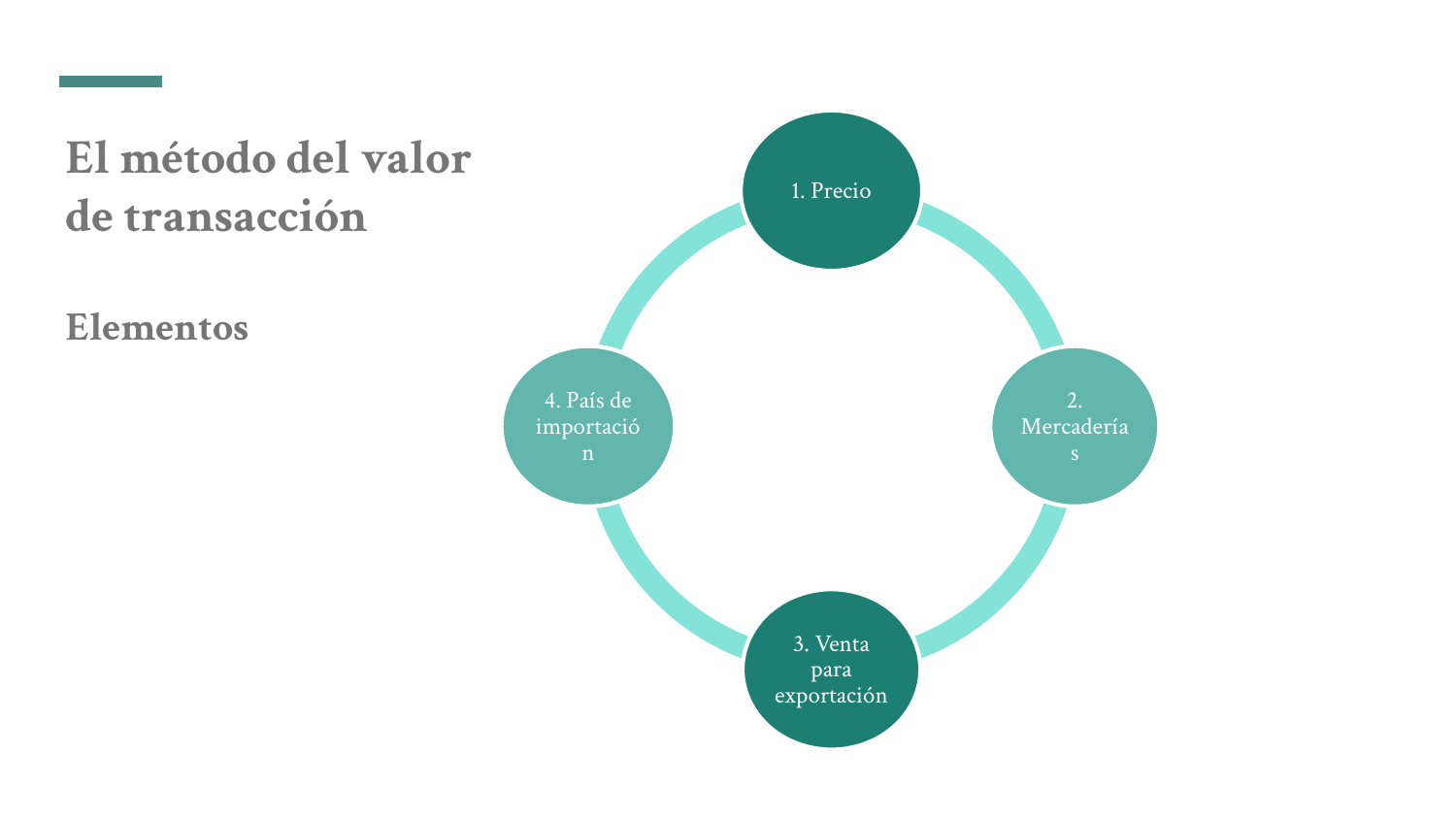

ELEMENTOS
1. Precio
2. Mercaderías
3. Venta para exportación
4. País de importación
# El método del valor de transacción Elementos